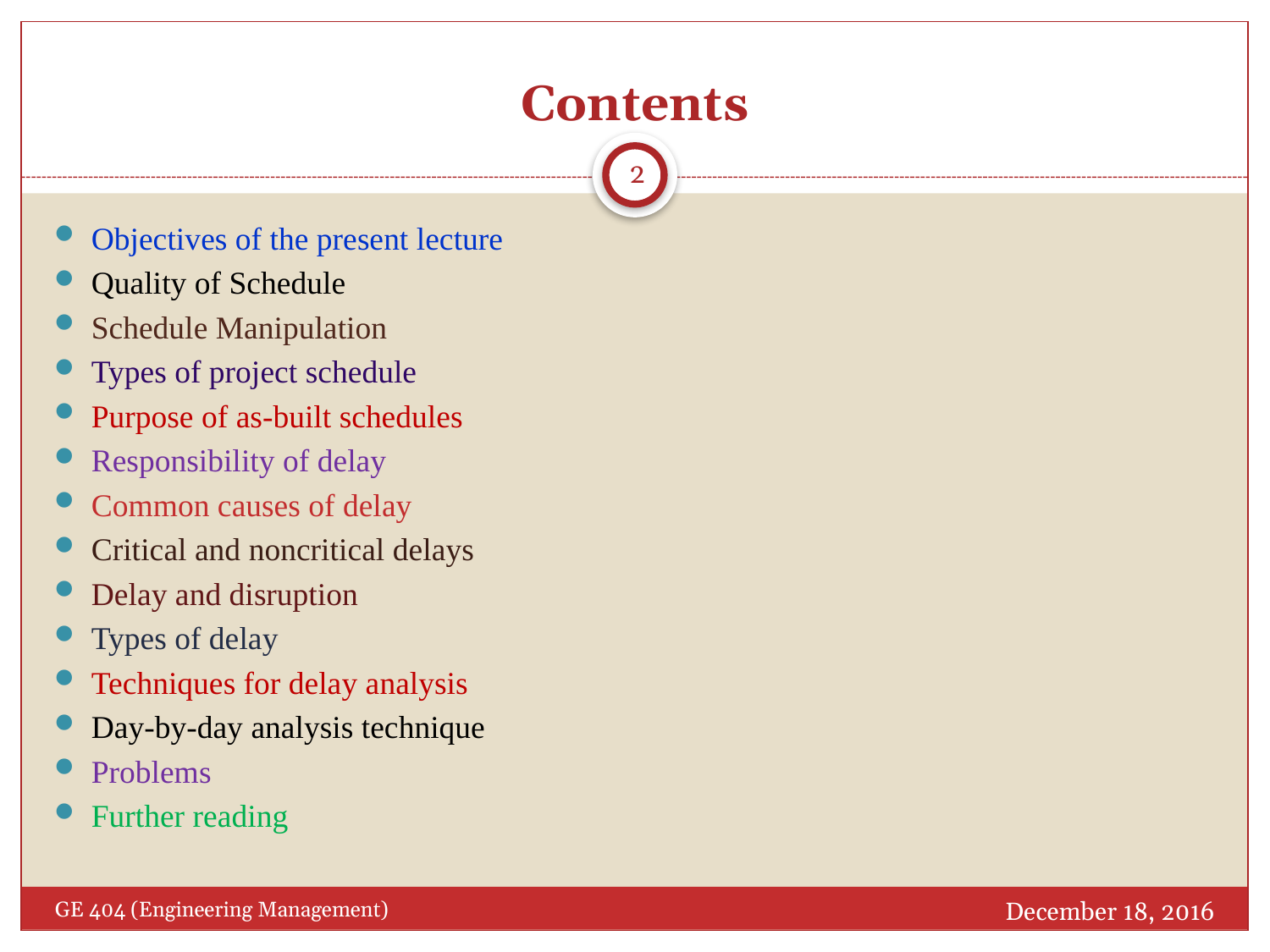

# Contents
2
Objectives of the present lecture
Quality of Schedule
Schedule Manipulation
Types of project schedule
Purpose of as-built schedules
Responsibility of delay
Common causes of delay
Critical and noncritical delays
Delay and disruption
Types of delay
Techniques for delay analysis
Day-by-day analysis technique
Problems
Further reading

December 18, 2016
GE 404 (Engineering Management)